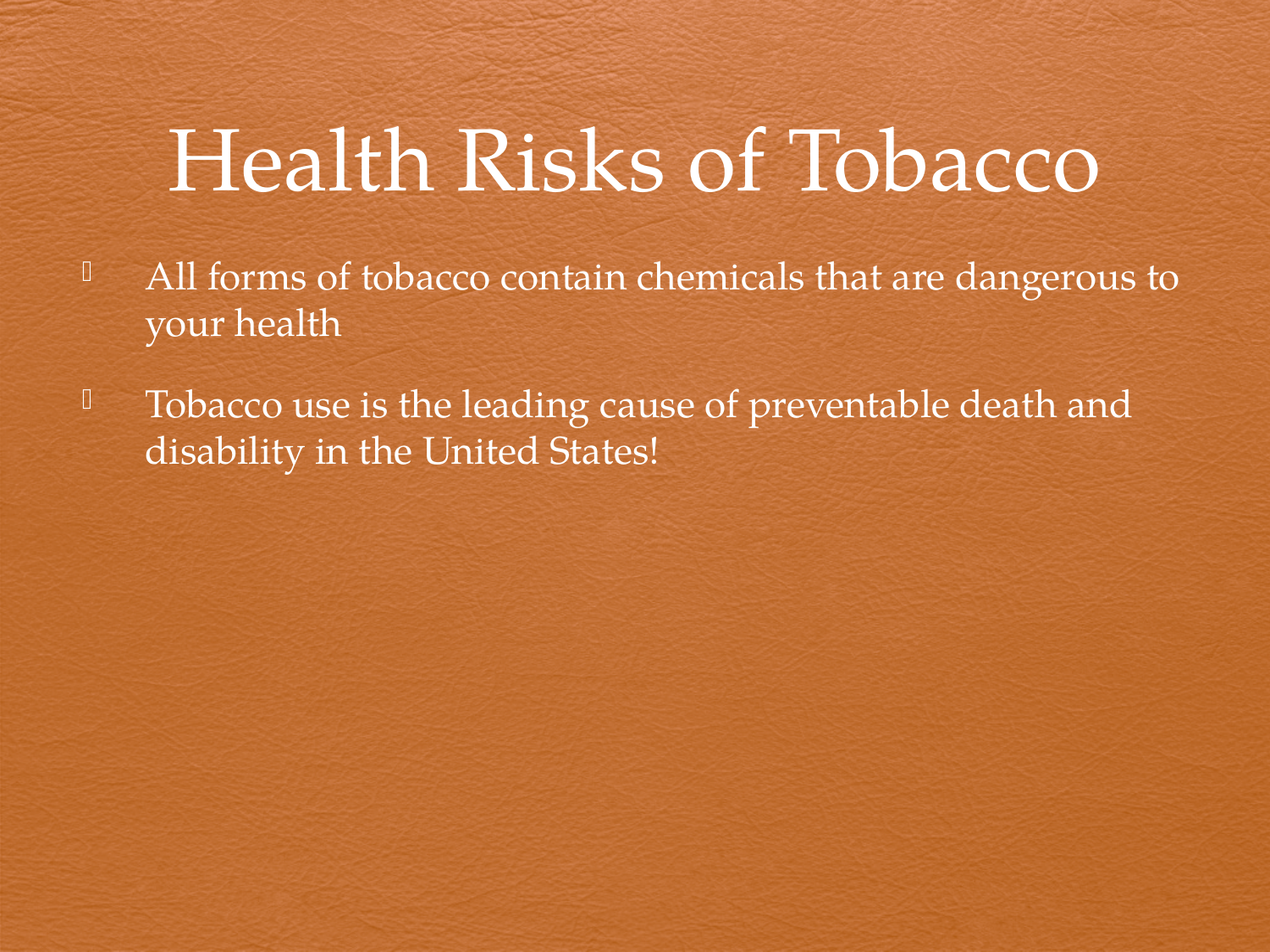

Health Risks of Tobacco
All forms of tobacco contain chemicals that are dangerous to your health
Tobacco use is the leading cause of preventable death and disability in the United States!